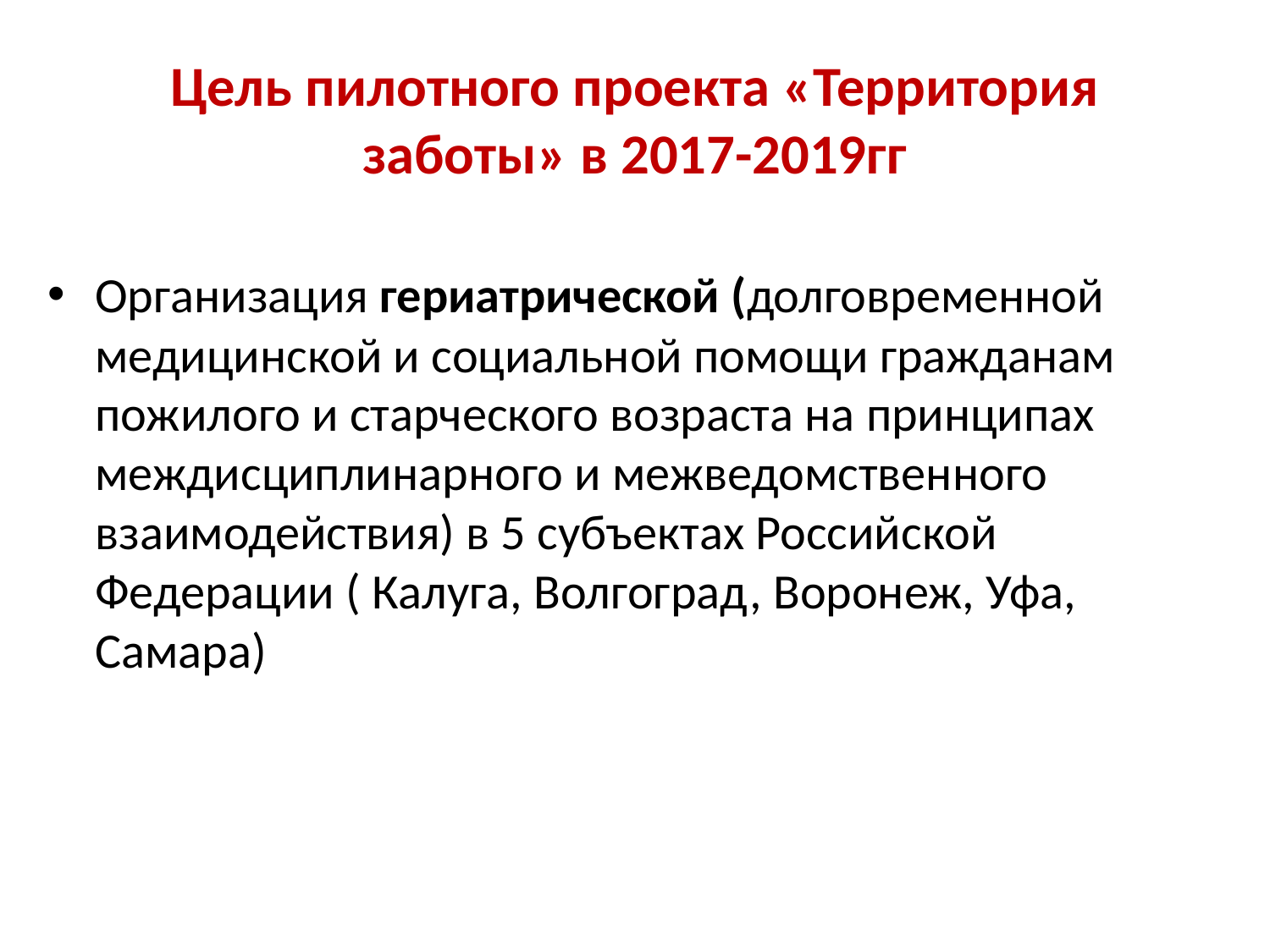

# Цель пилотного проекта «Территория заботы» в 2017-2019гг
Организация гериатрической (долговременной медицинской и социальной помощи гражданам пожилого и старческого возраста на принципах междисциплинарного и межведомственного взаимодействия) в 5 субъектах Российской Федерации ( Калуга, Волгоград, Воронеж, Уфа, Самара)